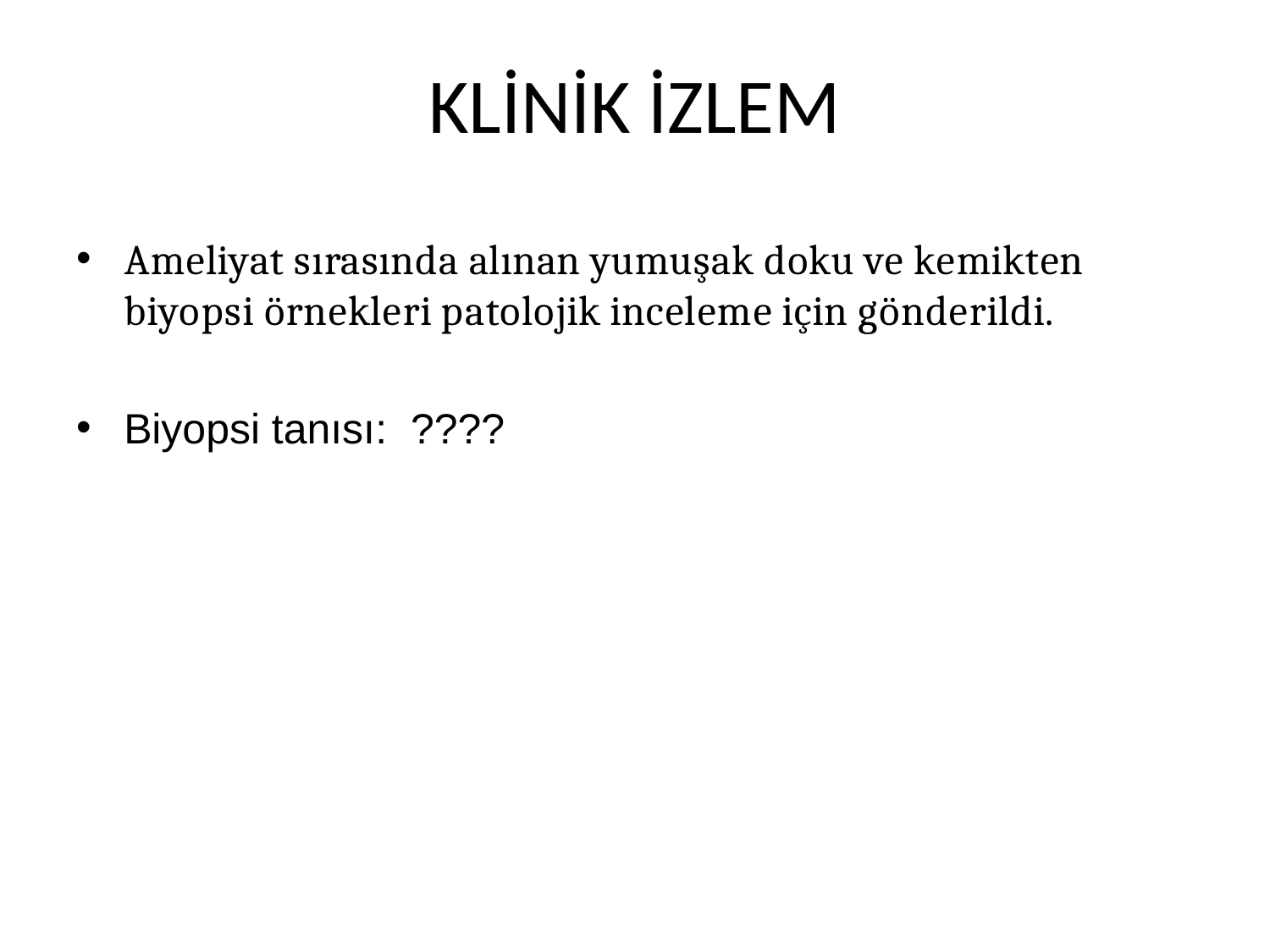

# KLİNİK İZLEM
Ameliyat sırasında alınan yumuşak doku ve kemikten biyopsi örnekleri patolojik inceleme için gönderildi.

Biyopsi tanısı:  ????